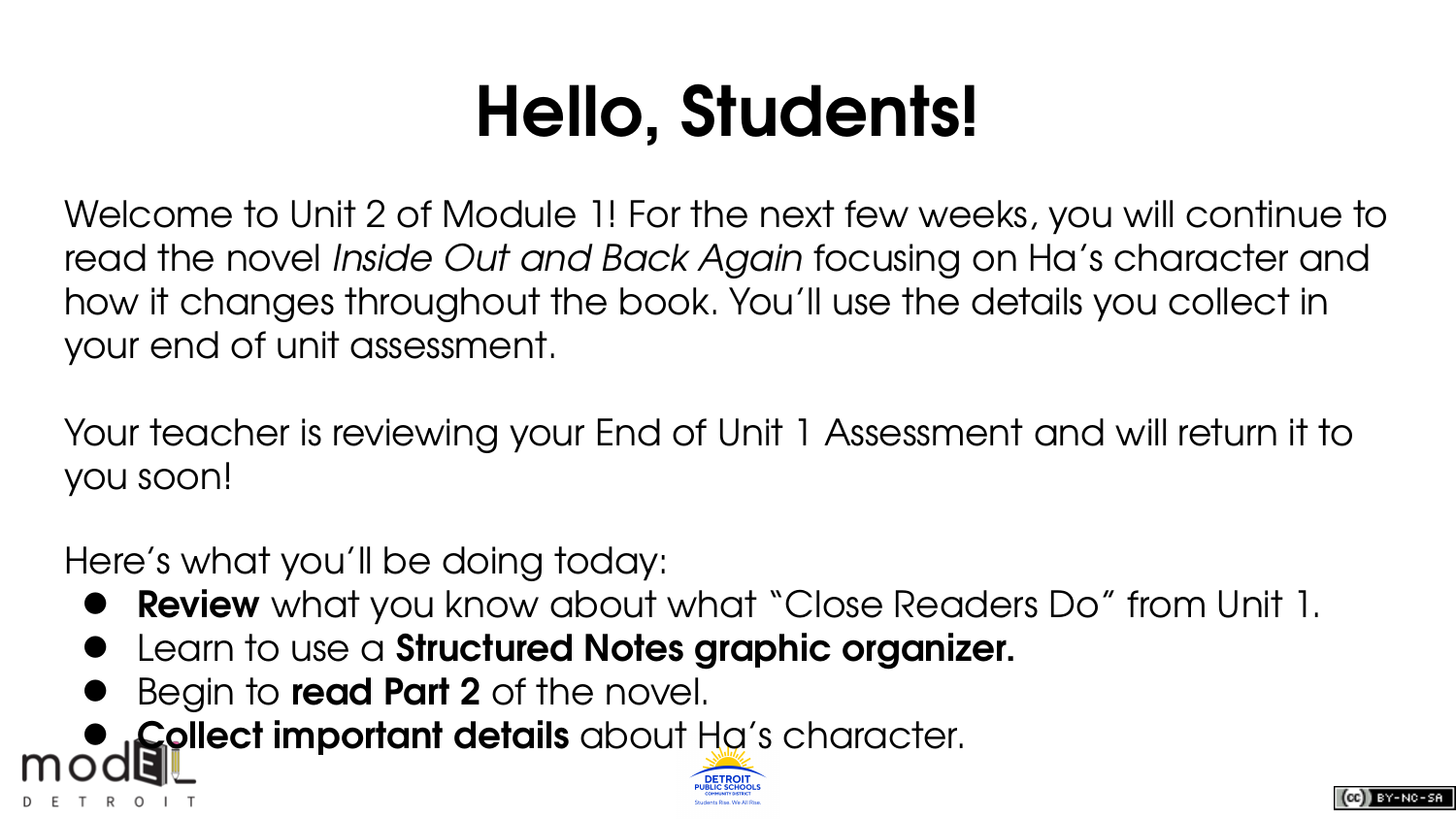

# Hello, Students!
Welcome to Unit 2 of Module 1! For the next few weeks, you will continue to read the novel Inside Out and Back Again focusing on Ha’s character and how it changes throughout the book. You’ll use the details you collect in your end of unit assessment.

Your teacher is reviewing your End of Unit 1 Assessment and will return it to you soon!

Here’s what you’ll be doing today:
Review what you know about what “Close Readers Do” from Unit 1.
Learn to use a Structured Notes graphic organizer.
Begin to read Part 2 of the novel.
Collect important details about Ha’s character.